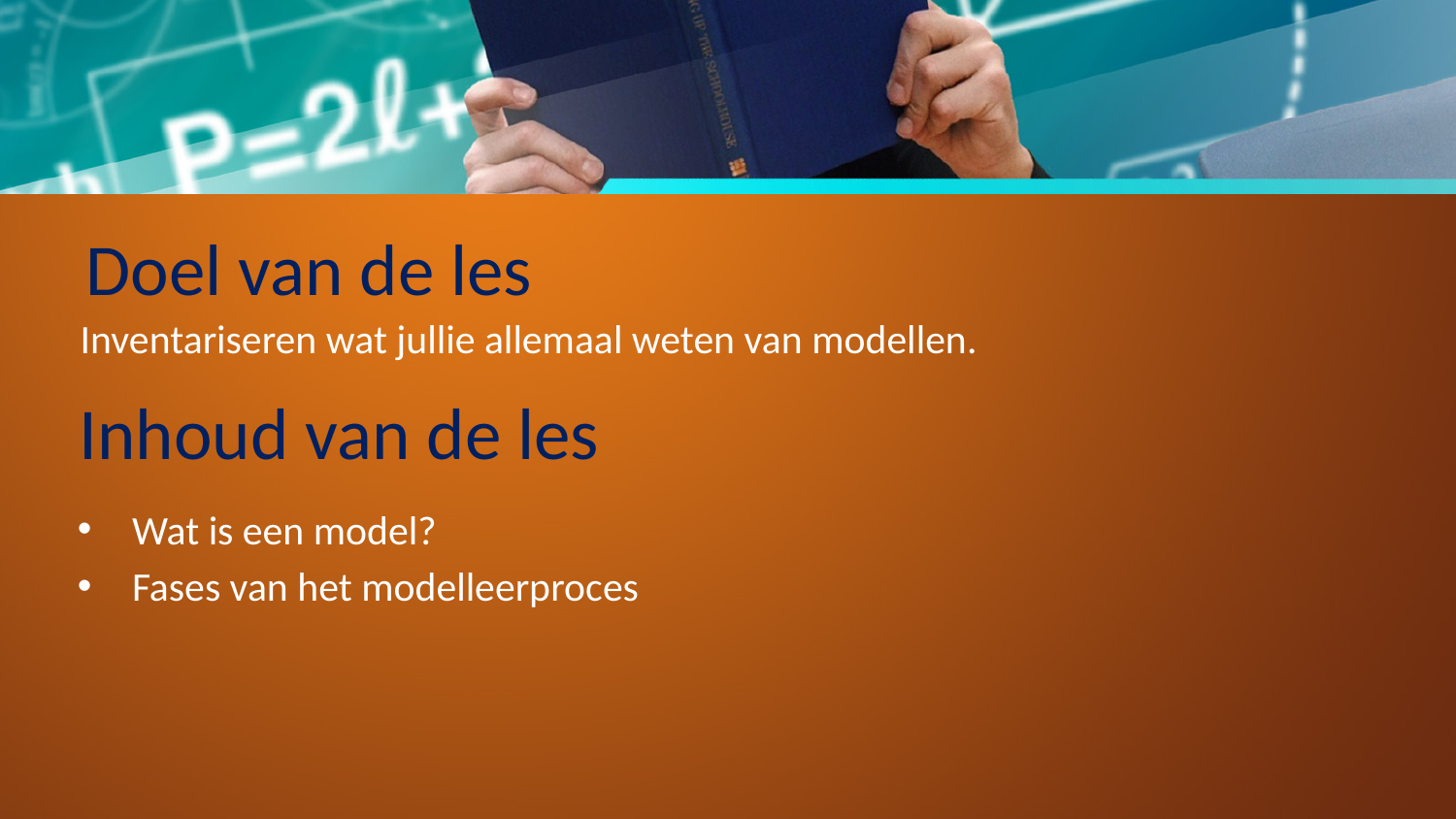

# Doel van de les
Inventariseren wat jullie allemaal weten van modellen.

Inhoud van de les
Wat is een model?
Fases van het modelleerproces